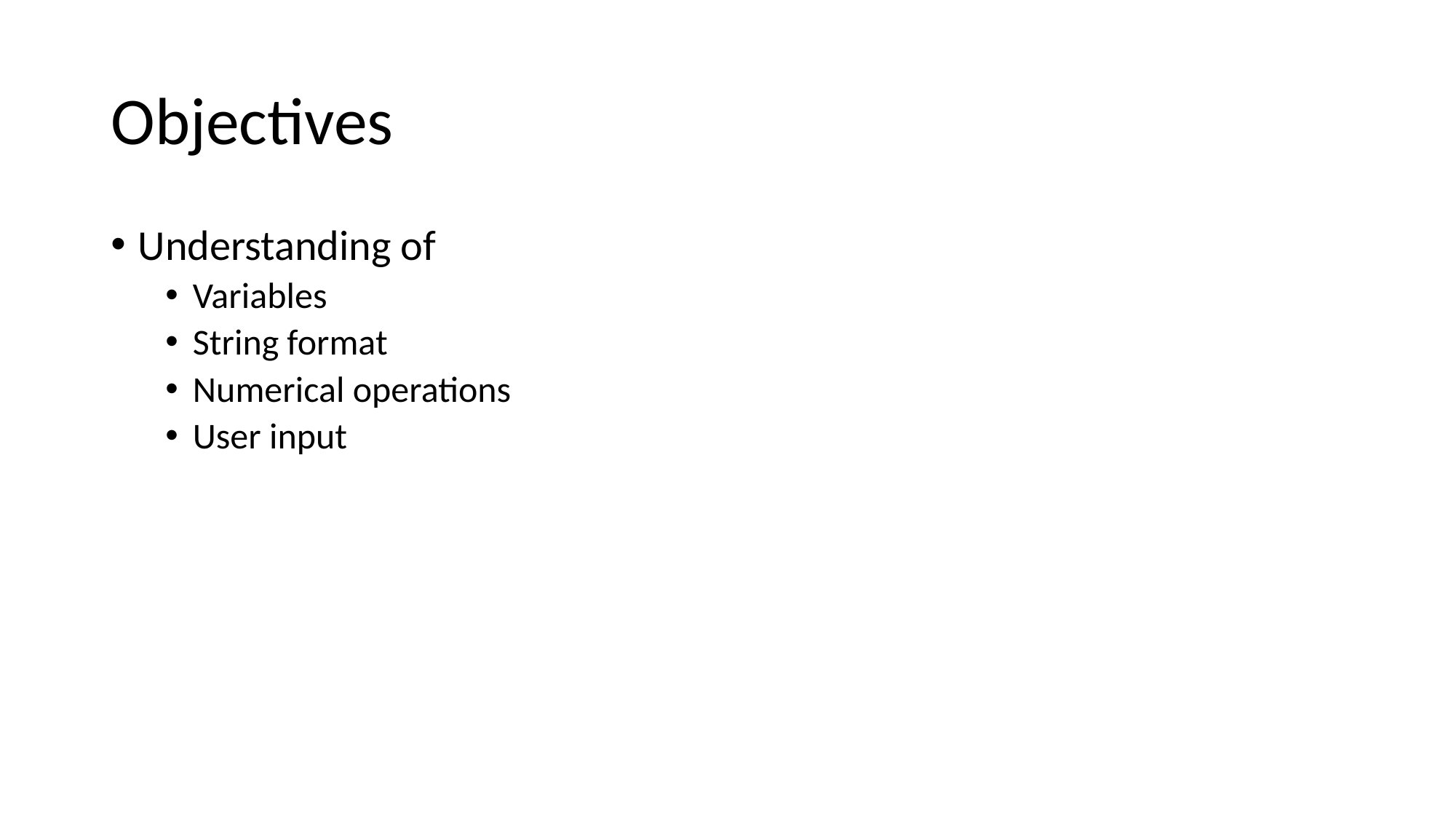

# Objectives
Understanding of
Variables
String format
Numerical operations
User input